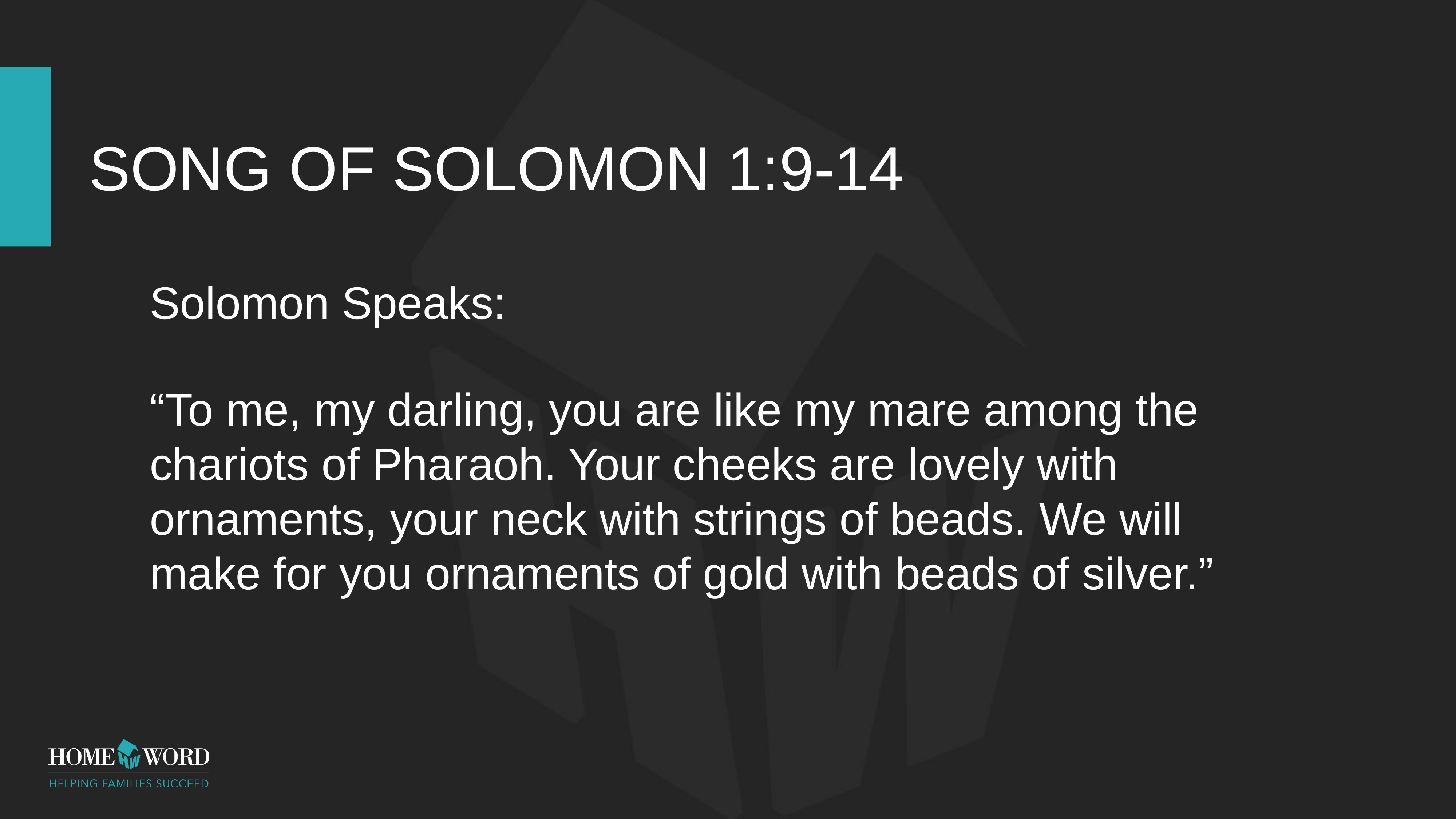

# Song of Solomon 1:9-14
Solomon Speaks:
“To me, my darling, you are like my mare among the chariots of Pharaoh. Your cheeks are lovely with ornaments, your neck with strings of beads. We will make for you ornaments of gold with beads of silver.”